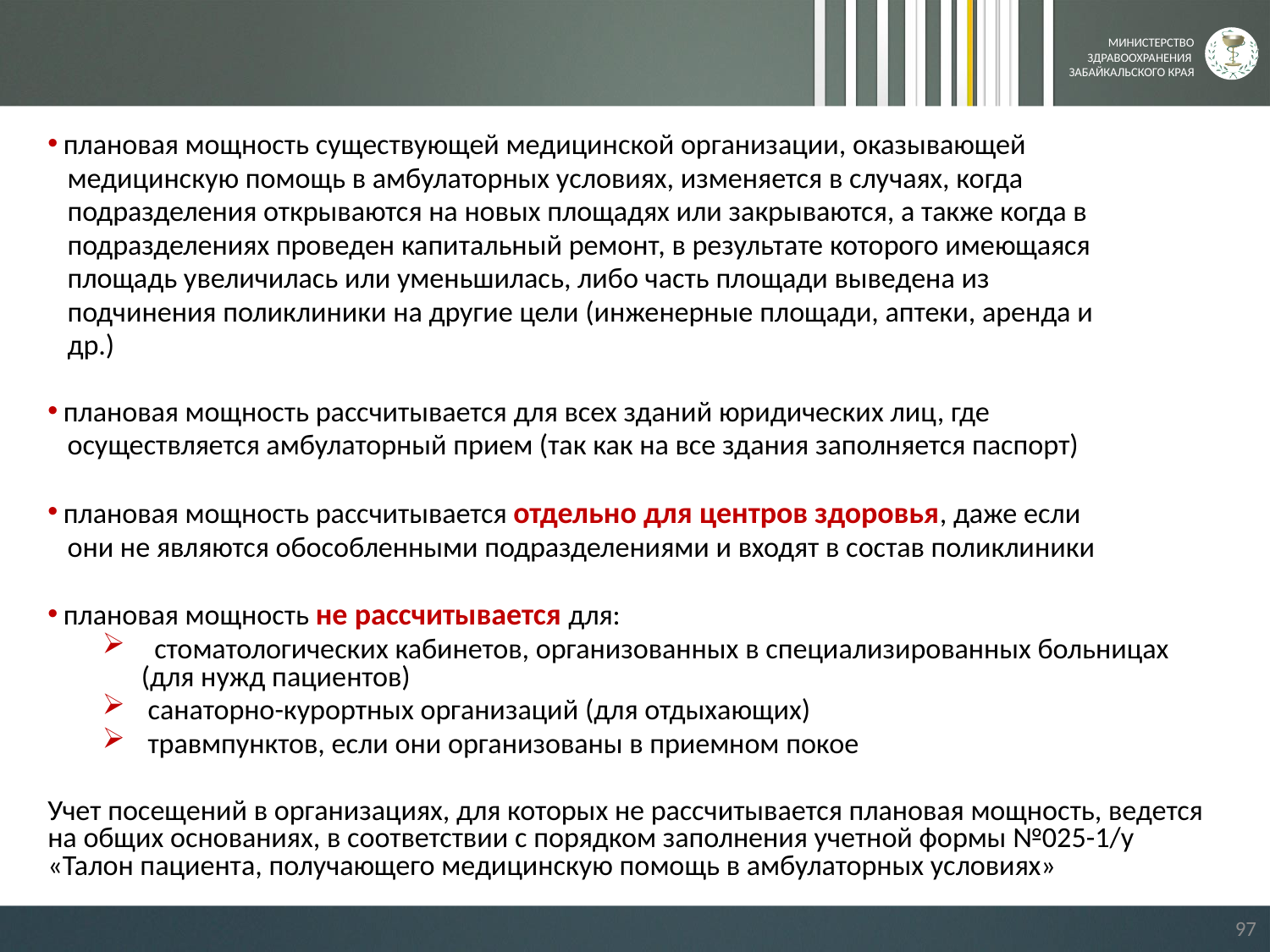

плановая мощность существующей медицинской организации, оказывающей
   медицинскую помощь в амбулаторных условиях, изменяется в случаях, когда
   подразделения открываются на новых площадях или закрываются, а также когда в
   подразделениях проведен капитальный ремонт, в результате которого имеющаяся
   площадь увеличилась или уменьшилась, либо часть площади выведена из
   подчинения поликлиники на другие цели (инженерные площади, аптеки, аренда и
   др.)

 плановая мощность рассчитывается для всех зданий юридических лиц, где
   осуществляется амбулаторный прием (так как на все здания заполняется паспорт)

 плановая мощность рассчитывается отдельно для центров здоровья, даже если
   они не являются обособленными подразделениями и входят в состав поликлиники

 плановая мощность не рассчитывается для:
  стоматологических кабинетов, организованных в специализированных больницах (для нужд пациентов)
 санаторно-курортных организаций (для отдыхающих)
 травмпунктов, если они организованы в приемном покое

Учет посещений в организациях, для которых не рассчитывается плановая мощность, ведется на общих основаниях, в соответствии с порядком заполнения учетной формы №025-1/у «Талон пациента, получающего медицинскую помощь в амбулаторных условиях»
97